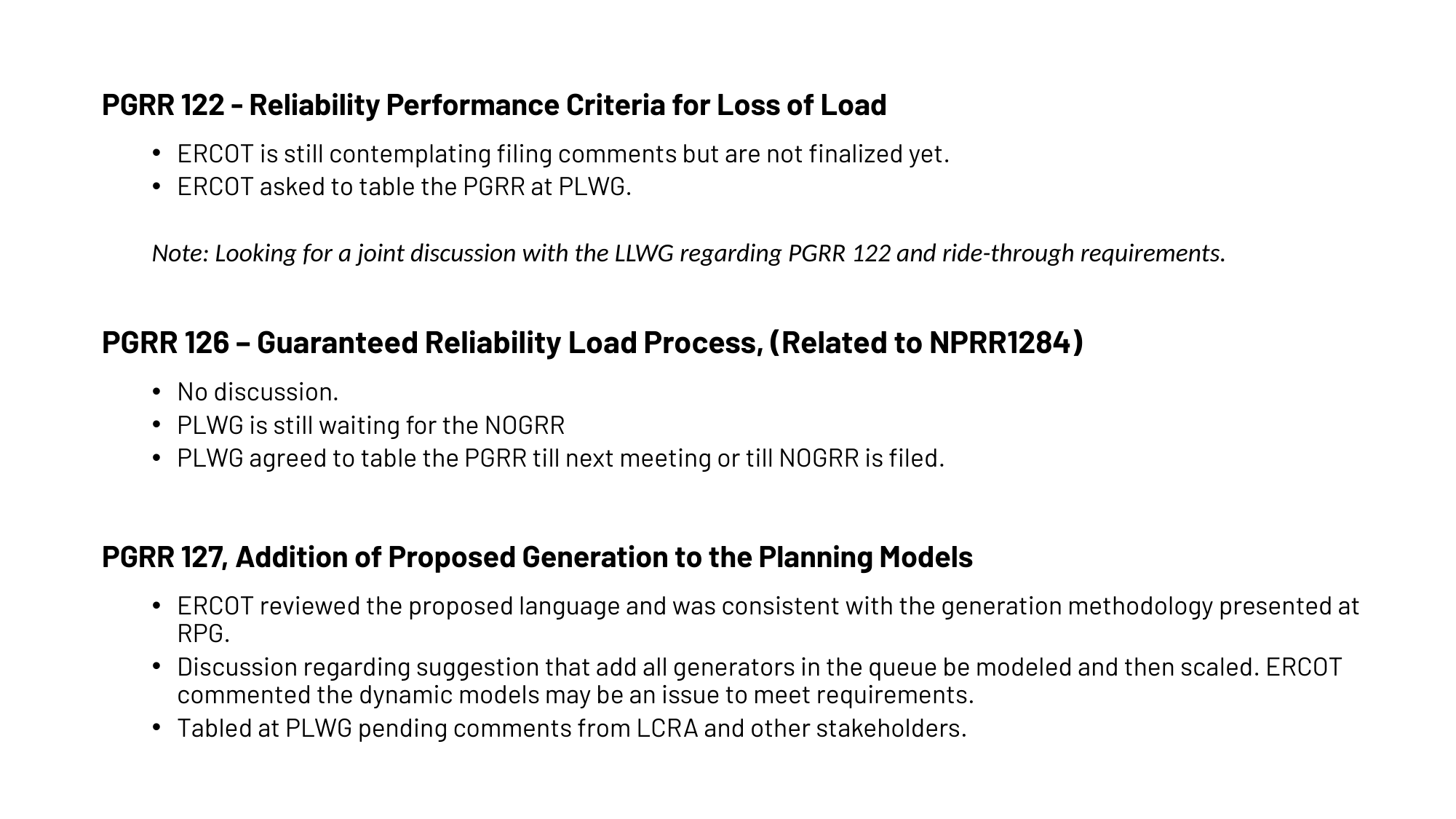

PGRR 122 - Reliability Performance Criteria for Loss of Load
ERCOT is still contemplating filing comments but are not finalized yet.
ERCOT asked to table the PGRR at PLWG.

Note: Looking for a joint discussion with the LLWG regarding PGRR 122 and ride-through requirements.

PGRR 126 – Guaranteed Reliability Load Process, (Related to NPRR1284)
No discussion.
PLWG is still waiting for the NOGRR
PLWG agreed to table the PGRR till next meeting or till NOGRR is filed.

PGRR 127, Addition of Proposed Generation to the Planning Models
ERCOT reviewed the proposed language and was consistent with the generation methodology presented at RPG.
Discussion regarding suggestion that add all generators in the queue be modeled and then scaled. ERCOT commented the dynamic models may be an issue to meet requirements.
Tabled at PLWG pending comments from LCRA and other stakeholders.